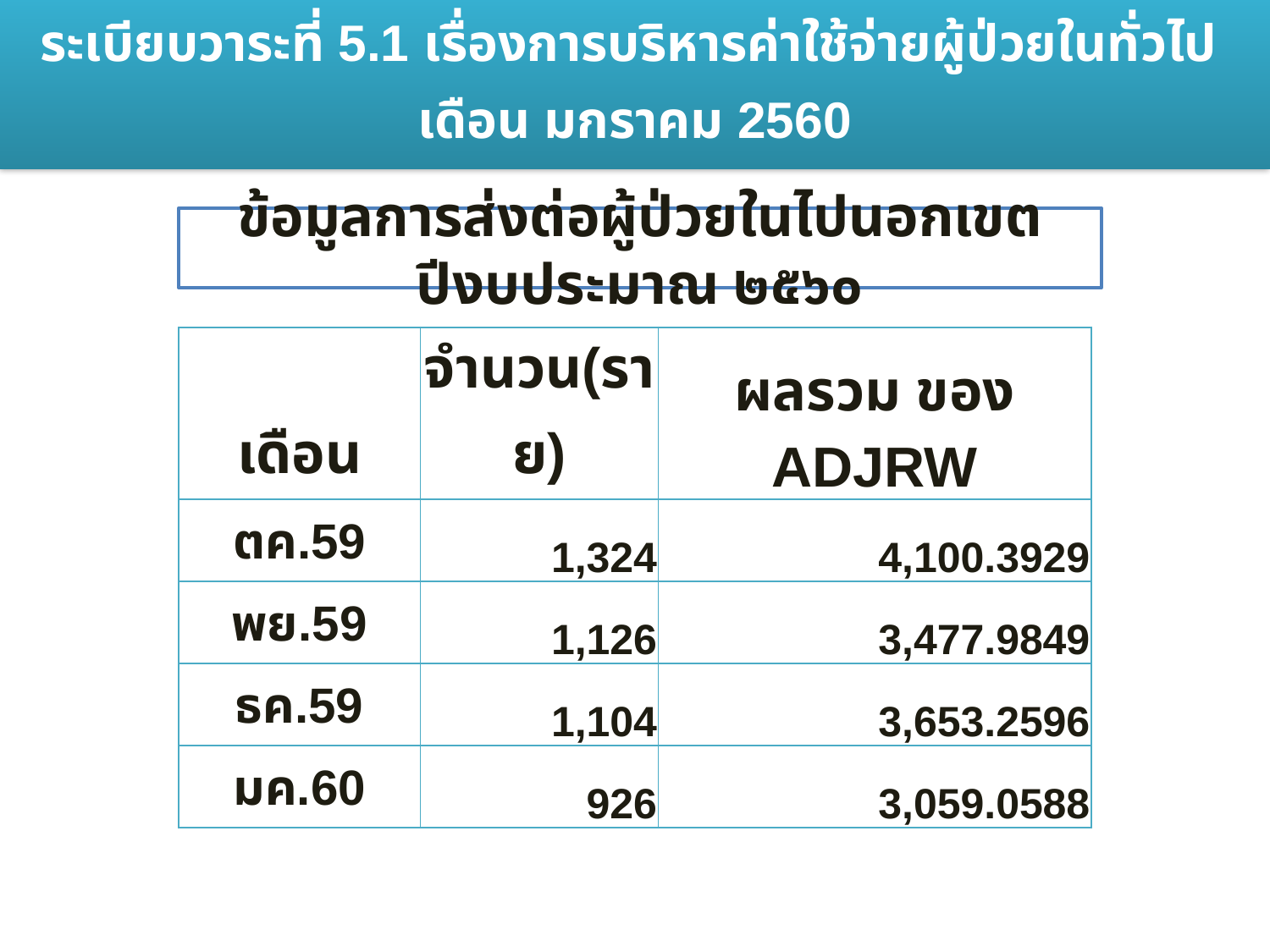

ระเบียบวาระที่ 5.1 เรื่องการบริหารค่าใช้จ่ายผู้ป่วยในทั่วไป
เดือน มกราคม 2560
# ข้อมูลการส่งต่อผู้ป่วยในไปนอกเขตปีงบประมาณ ๒๕๖๐
| เดือน | จำนวน(ราย) | ผลรวม ของ ADJRW |
| --- | --- | --- |
| ตค.59 | 1,324 | 4,100.3929 |
| พย.59 | 1,126 | 3,477.9849 |
| ธค.59 | 1,104 | 3,653.2596 |
| มค.60 | 926 | 3,059.0588 |